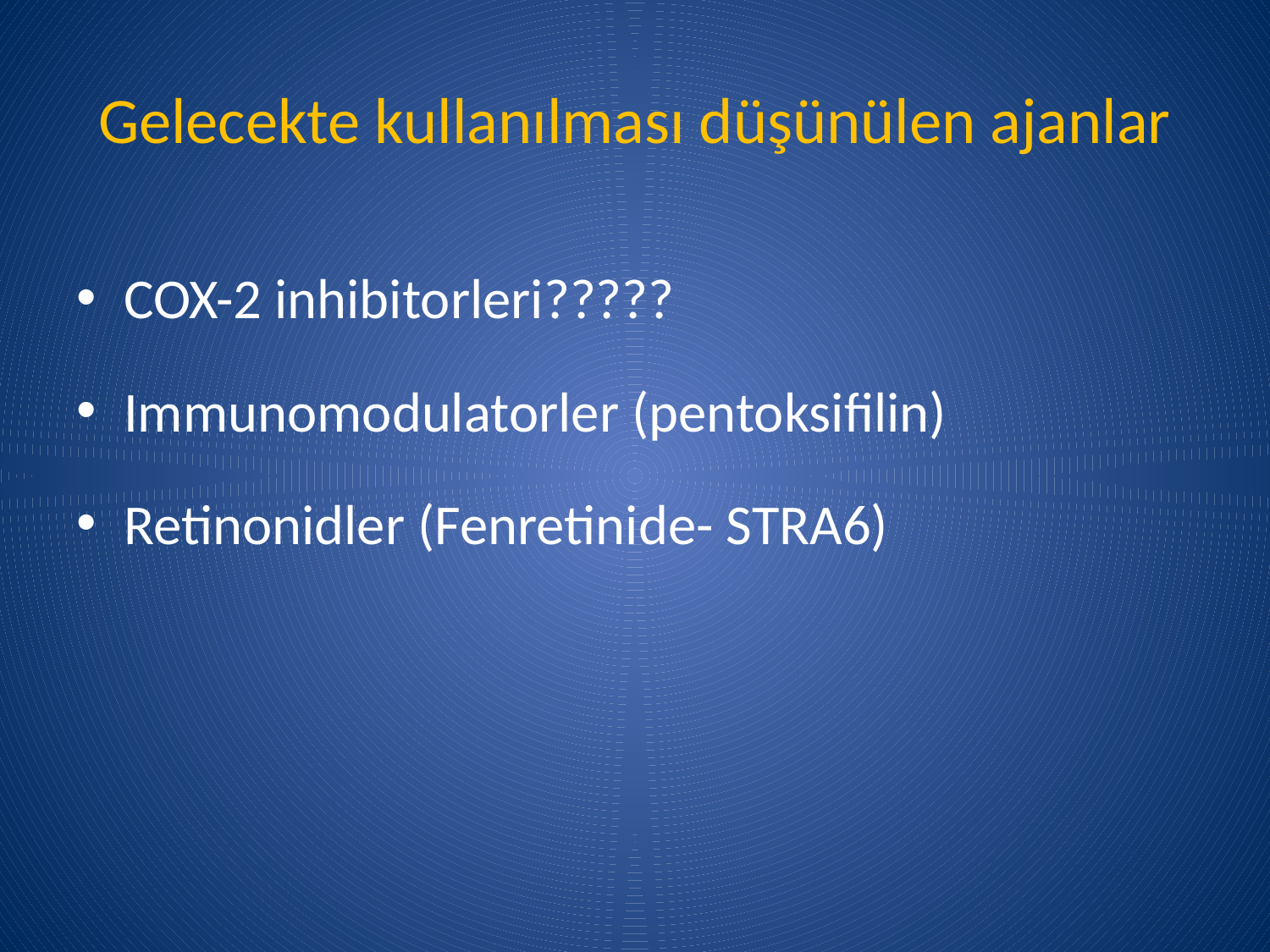

# Gelecekte kullanılması düşünülen ajanlar
COX-2 inhibitorleri?????
Immunomodulatorler (pentoksifilin)
Retinonidler (Fenretinide- STRA6)